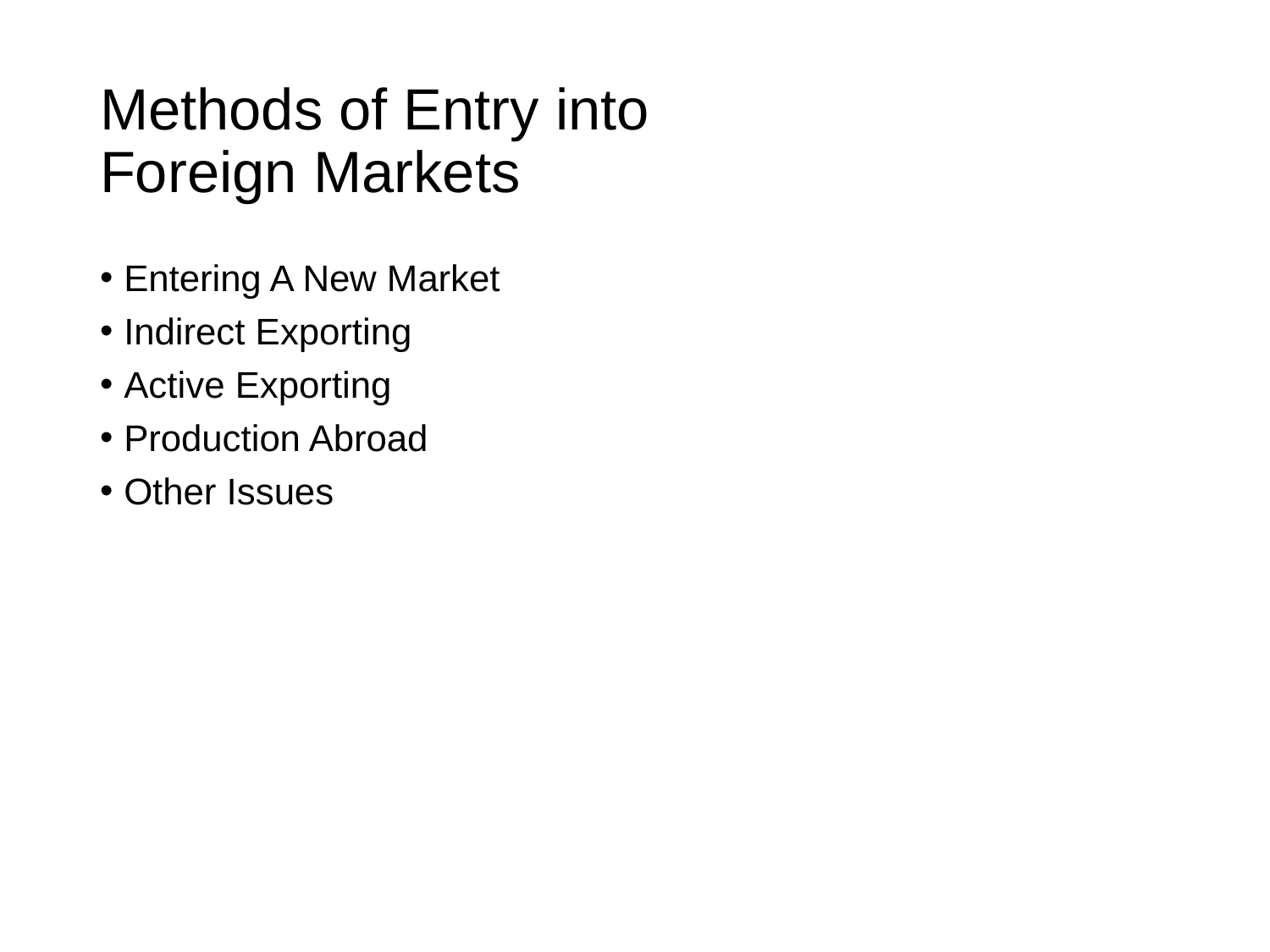

# Methods of Entry into Foreign Markets
Entering A New Market
Indirect Exporting
Active Exporting
Production Abroad
Other Issues